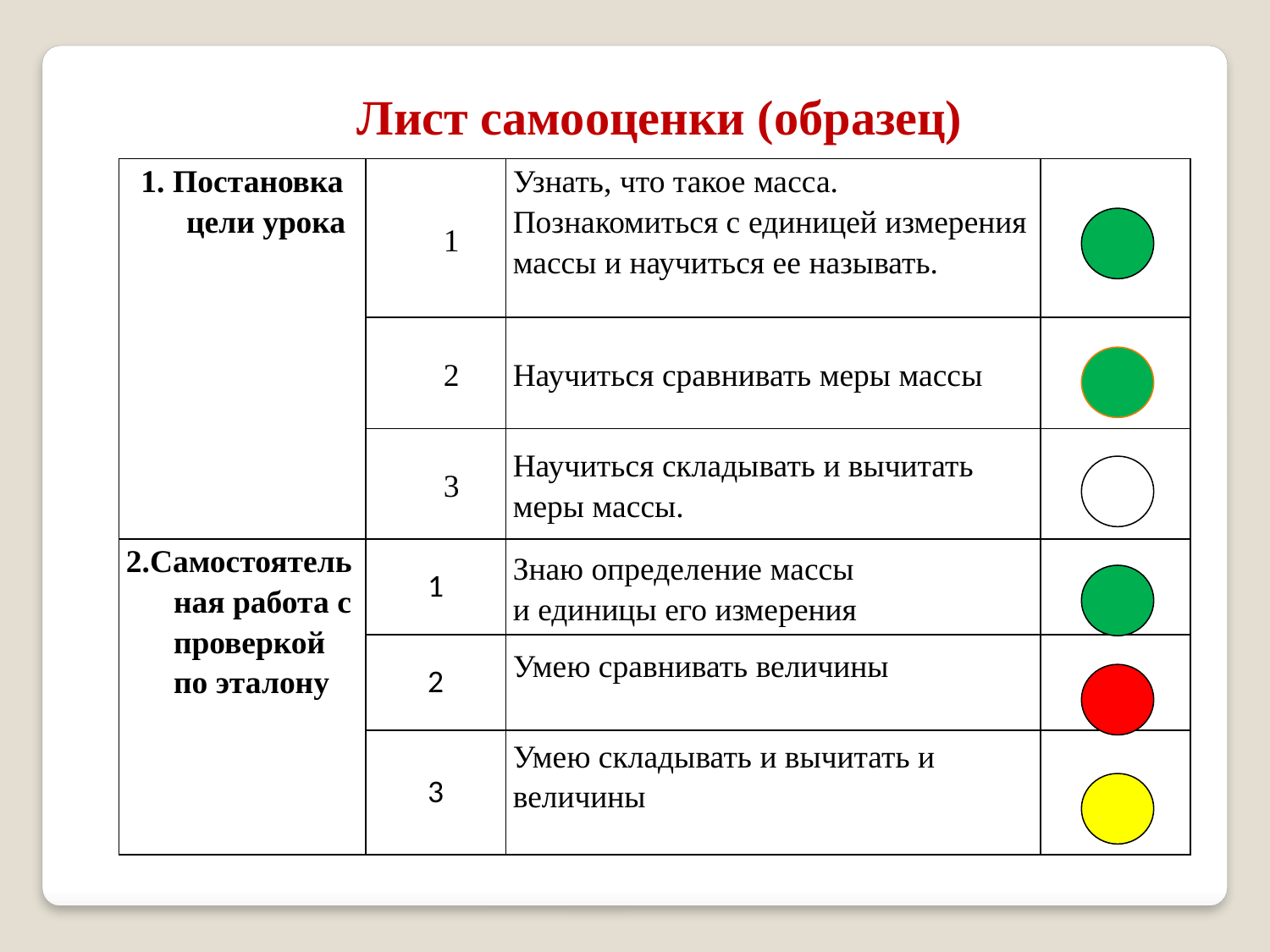

Лист самооценки (образец)
| 1. Постановка цели урока | 1 | Узнать, что такое масса. Познакомиться с единицей измерения массы и научиться ее называть. |  |
| --- | --- | --- | --- |
|  | 2 | Научиться сравнивать меры массы |  |
|  | 3 | Научиться складывать и вычитать меры массы. |  |
| 2.Самостоятельная работа с проверкой по эталону | 1 | Знаю определение массы и единицы его измерения |  |
|  | 2 | Умею сравнивать величины |  |
|  | 3 | Умею складывать и вычитать и величины |  |